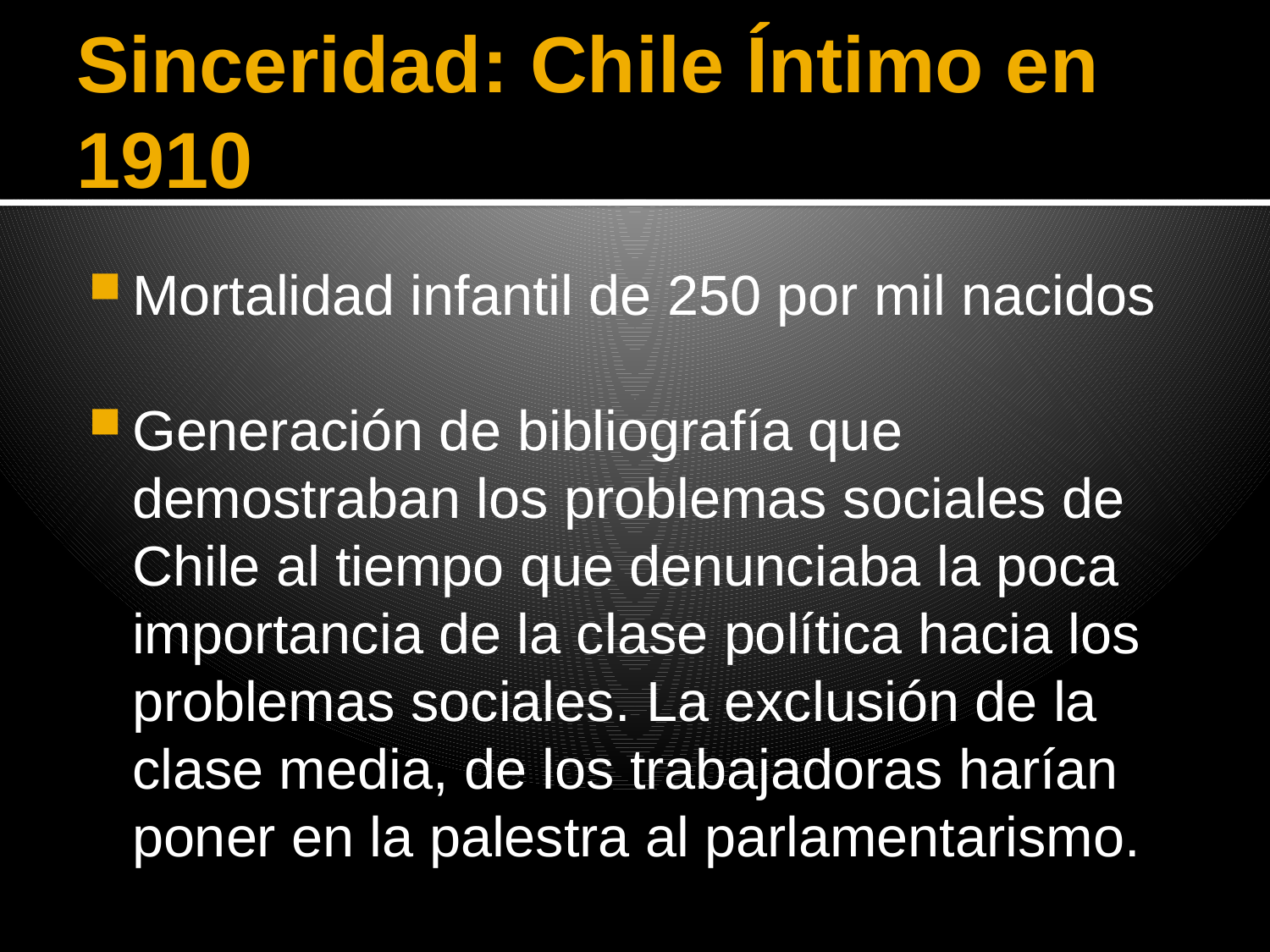

# Sinceridad: Chile Íntimo en 1910
Mortalidad infantil de 250 por mil nacidos

Generación de bibliografía que demostraban los problemas sociales de Chile al tiempo que denunciaba la poca importancia de la clase política hacia los problemas sociales. La exclusión de la clase media, de los trabajadoras harían poner en la palestra al parlamentarismo.